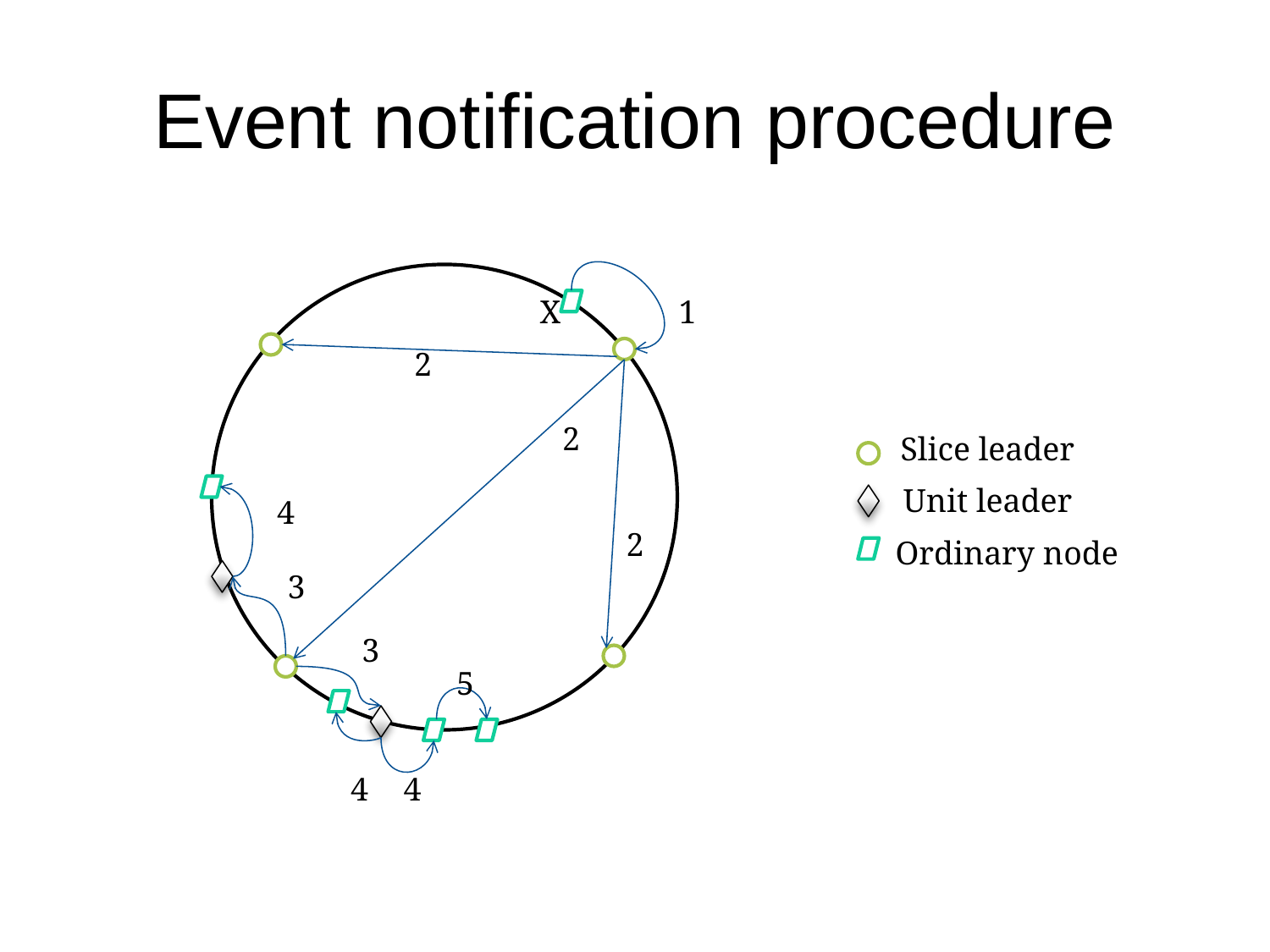

# Event notification procedure

X
1

2

2
Slice leader

Unit leader

4
2
Ordinary node

3
3

5

4
4